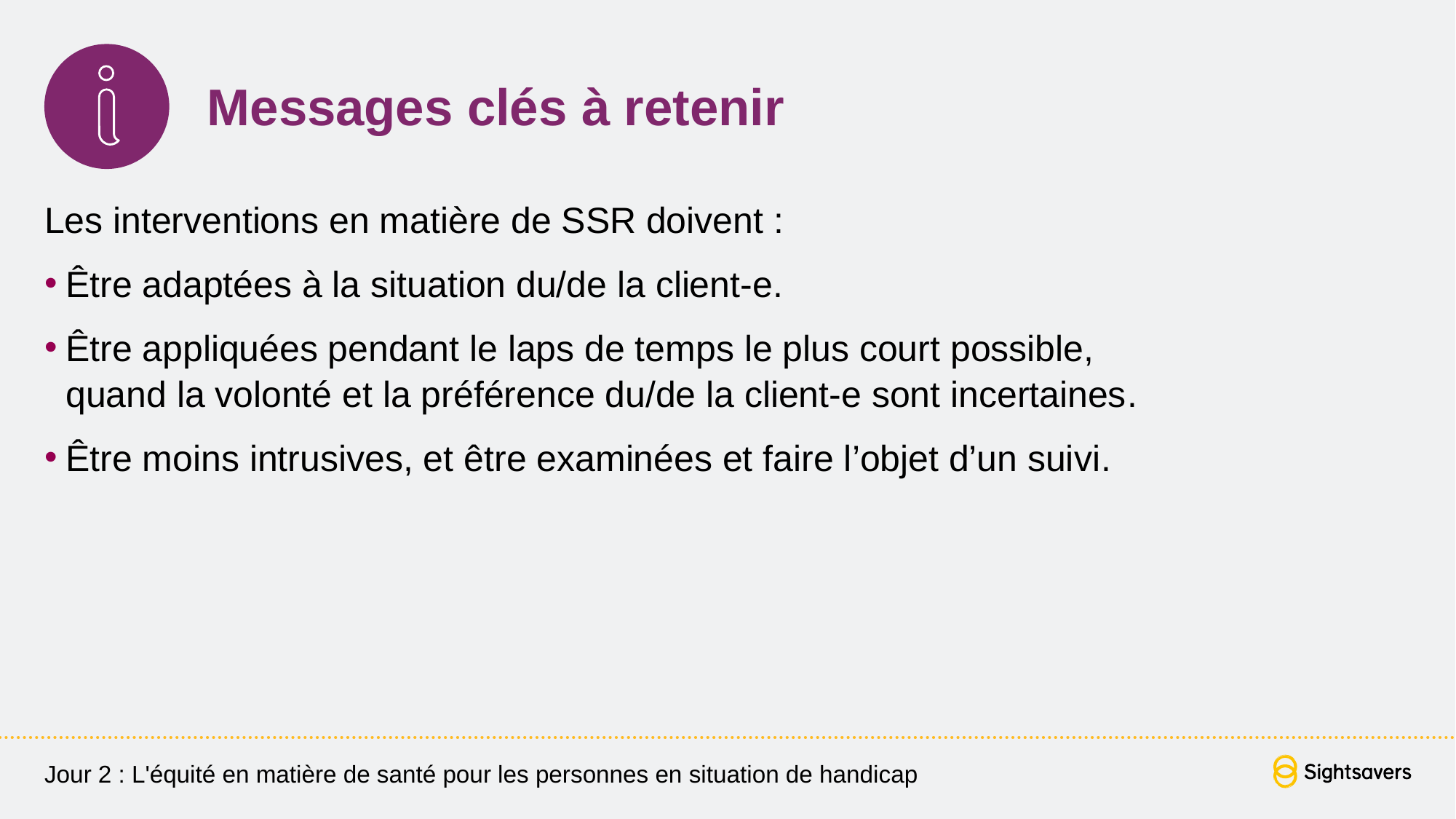

# Messages clés à retenir
Les interventions en matière de SSR doivent :
Être adaptées à la situation du/de la client-e.
Être appliquées pendant le laps de temps le plus court possible, quand la volonté et la préférence du/de la client-e sont incertaines.
Être moins intrusives, et être examinées et faire l’objet d’un suivi.
Jour 2 : L'équité en matière de santé pour les personnes en situation de handicap